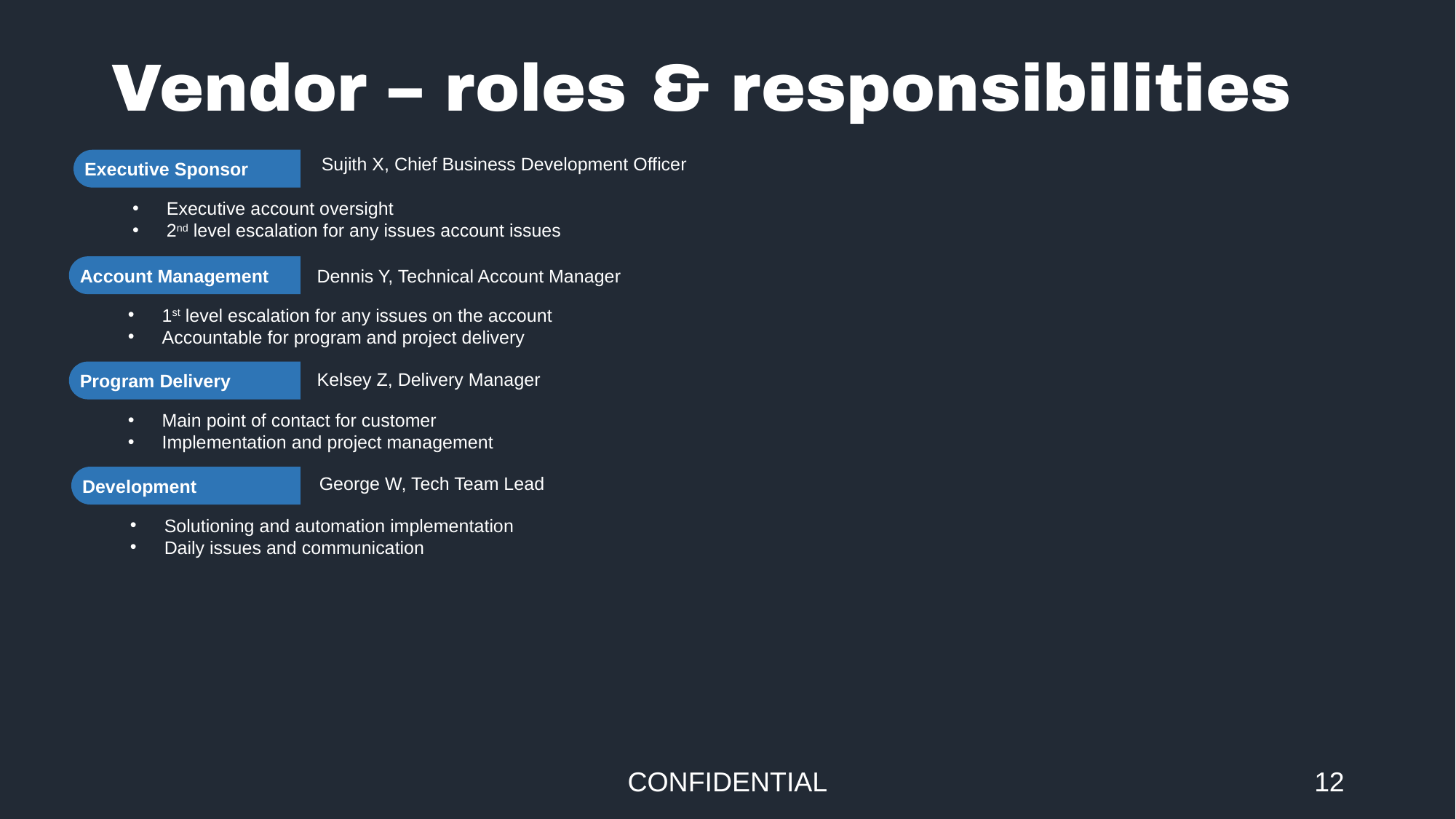

# Vendor – roles & responsibilities
Executive Sponsor
Sujith X, Chief Business Development Officer
Account Management
Executive account oversight
2nd level escalation for any issues account issues
Dennis Y, Technical Account Manager
Program Delivery
1st level escalation for any issues on the account
Accountable for program and project delivery
Kelsey Z, Delivery Manager
Development
Main point of contact for customer
Implementation and project management
George W, Tech Team Lead
Solutioning and automation implementation
Daily issues and communication
CONFIDENTIAL
12